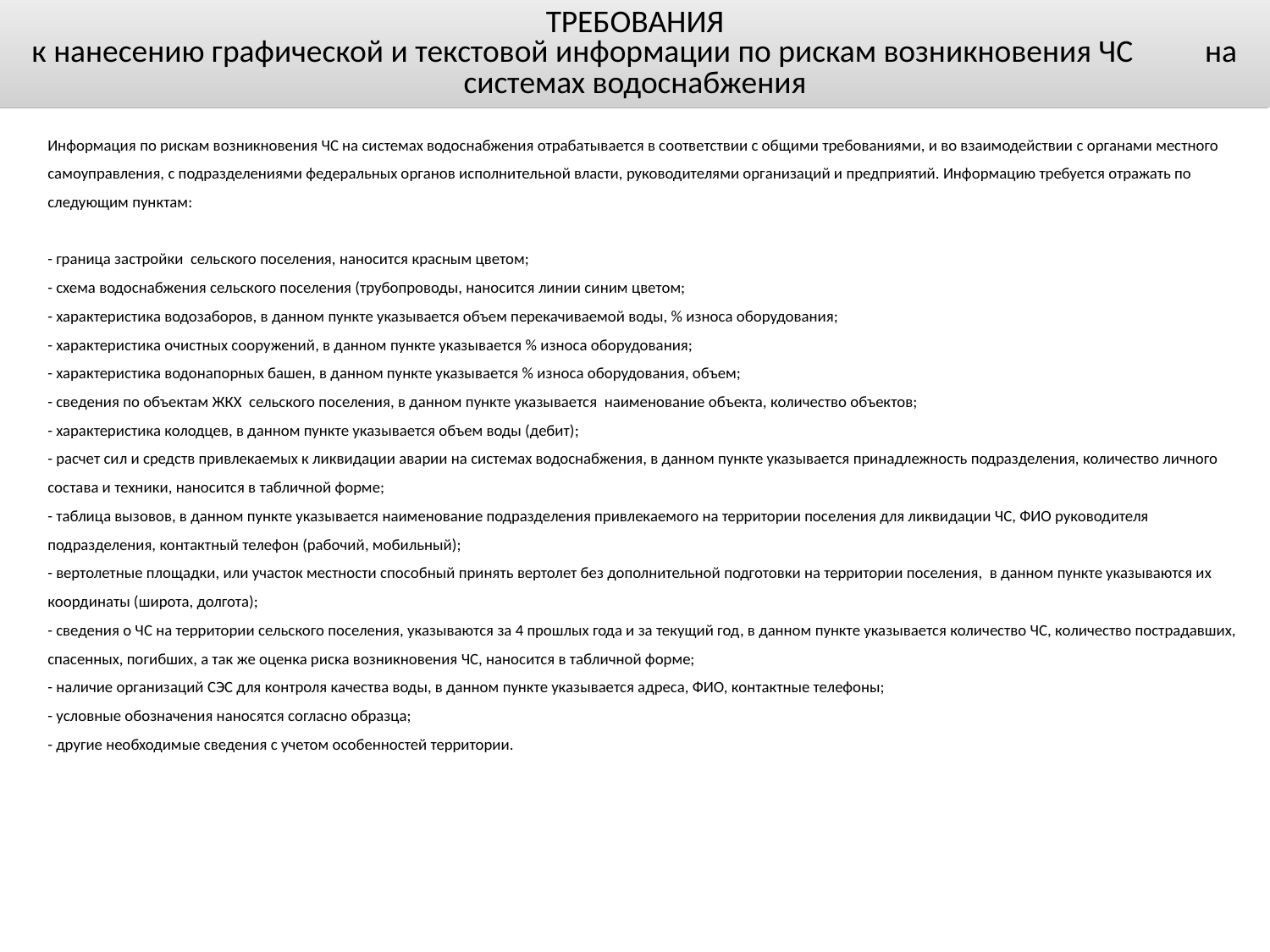

ТРЕБОВАНИЯ
к нанесению графической и текстовой информации по рискам возникновения ЧС          на системах водоснабжения
Информация по рискам возникновения ЧС на системах водоснабжения отрабатывается в соответствии с общими требованиями, и во взаимодействии с органами местного самоуправления, с подразделениями федеральных органов исполнительной власти, руководителями организаций и предприятий. Информацию требуется отражать по следующим пунктам:

- граница застройки  сельского поселения, наносится красным цветом;
- схема водоснабжения сельского поселения (трубопроводы, наносится линии синим цветом;
- характеристика водозаборов, в данном пункте указывается объем перекачиваемой воды, % износа оборудования;
- характеристика очистных сооружений, в данном пункте указывается % износа оборудования;
- характеристика водонапорных башен, в данном пункте указывается % износа оборудования, объем;
- сведения по объектам ЖКХ  сельского поселения, в данном пункте указывается  наименование объекта, количество объектов;
- характеристика колодцев, в данном пункте указывается объем воды (дебит);
- расчет сил и средств привлекаемых к ликвидации аварии на системах водоснабжения, в данном пункте указывается принадлежность подразделения, количество личного состава и техники, наносится в табличной форме;
- таблица вызовов, в данном пункте указывается наименование подразделения привлекаемого на территории поселения для ликвидации ЧС, ФИО руководителя подразделения, контактный телефон (рабочий, мобильный);
- вертолетные площадки, или участок местности способный принять вертолет без дополнительной подготовки на территории поселения,  в данном пункте указываются их координаты (широта, долгота);
- сведения о ЧС на территории сельского поселения, указываются за 4 прошлых года и за текущий год, в данном пункте указывается количество ЧС, количество пострадавших, спасенных, погибших, а так же оценка риска возникновения ЧС, наносится в табличной форме;
- наличие организаций СЭС для контроля качества воды, в данном пункте указывается адреса, ФИО, контактные телефоны;
- условные обозначения наносятся согласно образца;
- другие необходимые сведения с учетом особенностей территории.